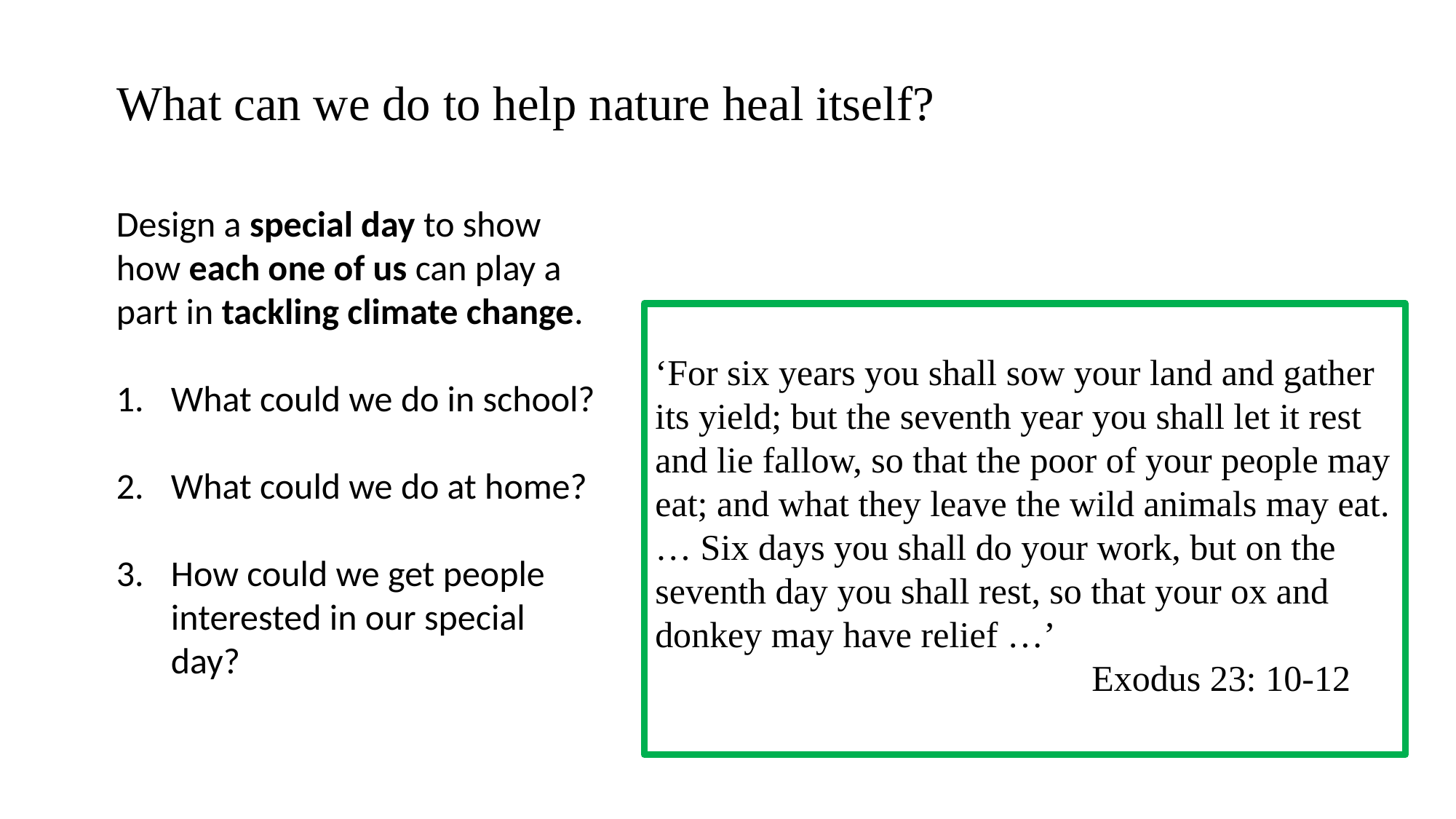

What can we do to help nature heal itself?

Design a special day to show how each one of us can play a part in tackling climate change.

What could we do in school?

What could we do at home?

How could we get people interested in our special day?

‘For six years you shall sow your land and gather its yield; but the seventh year you shall let it rest and lie fallow, so that the poor of your people may eat; and what they leave the wild animals may eat. … Six days you shall do your work, but on the seventh day you shall rest, so that your ox and donkey may have relief …’
  		Exodus 23: 10-12